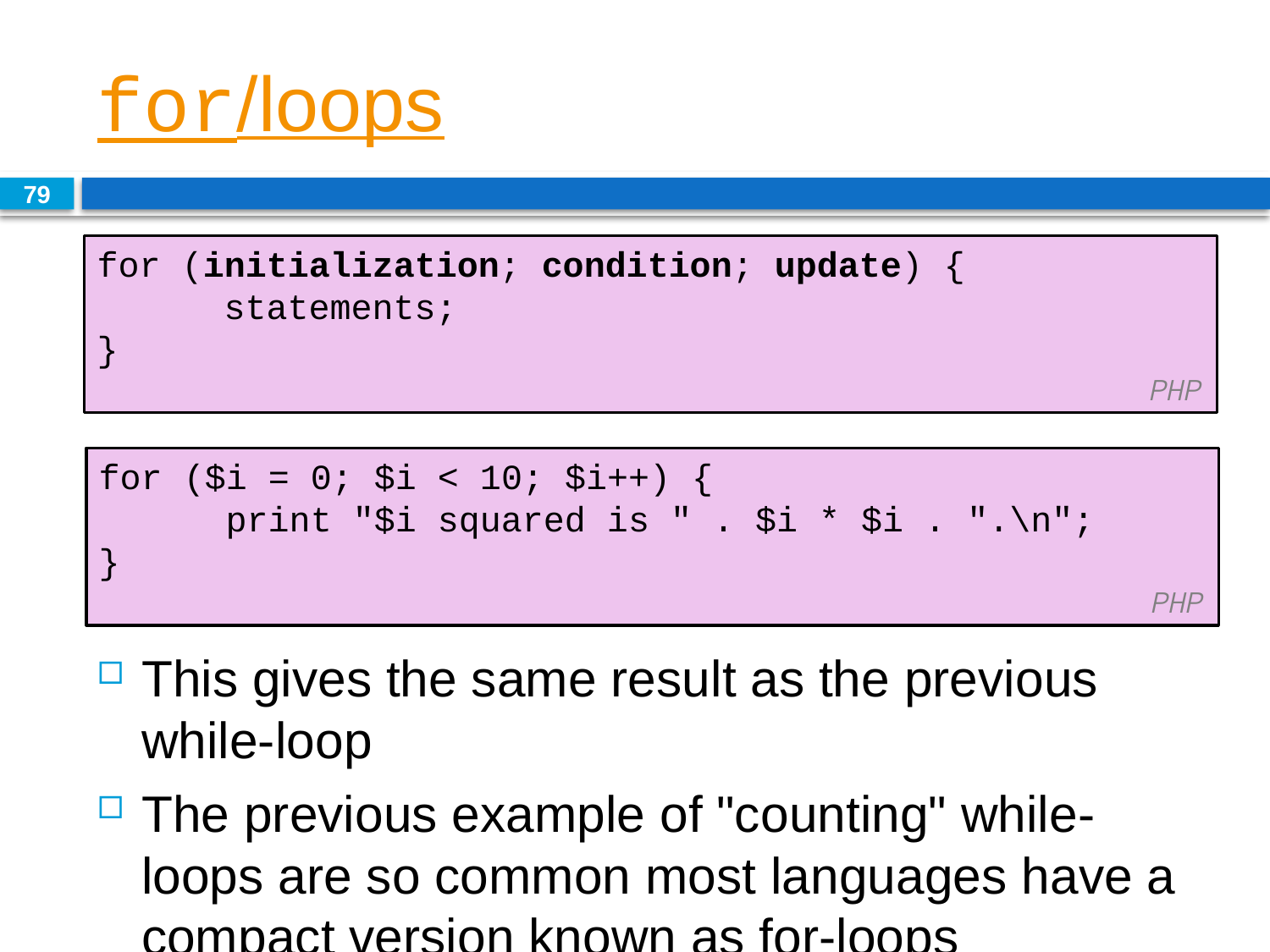

# for/loops
79
for (initialization; condition; update) {
	statements;
}							        		  						  PHP
for ($i = 0; $i < 10; $i++) {
	print "$i squared is " . $i * $i . ".\n";
}							        		  						  PHP
This gives the same result as the previous while-loop
The previous example of "counting" while-loops are so common most languages have a compact version known as for-loops